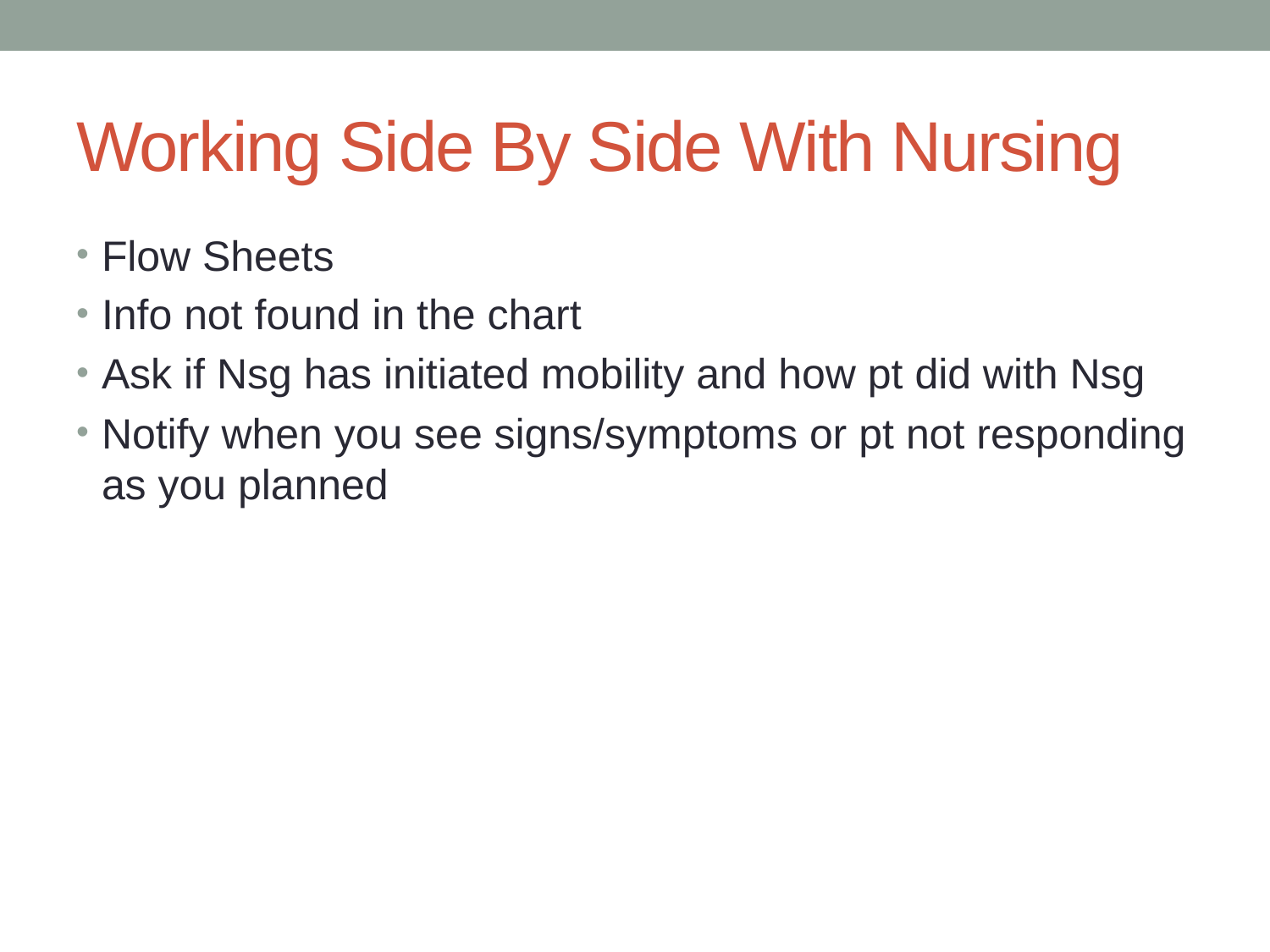

# Working Side By Side With Nursing
Flow Sheets
Info not found in the chart
Ask if Nsg has initiated mobility and how pt did with Nsg
Notify when you see signs/symptoms or pt not responding as you planned